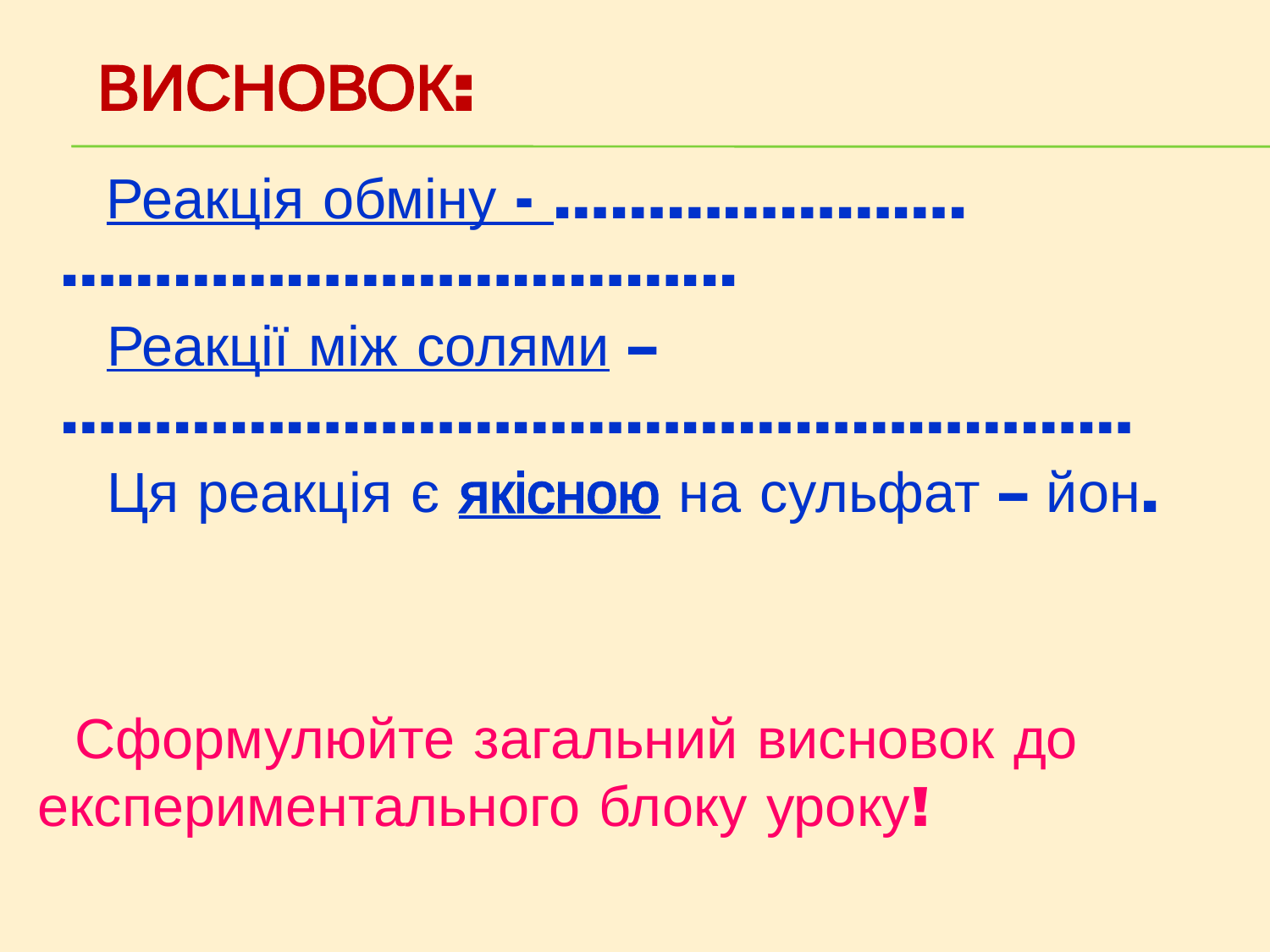

# ВИСНОВОК:
      Реакція обміну - ………………….……………………………...
     Реакції між солями – …………………………………………………
     Ця реакція є якісною на сульфат – йон.

  Сформулюйте загальний висновок до експериментального блоку уроку!